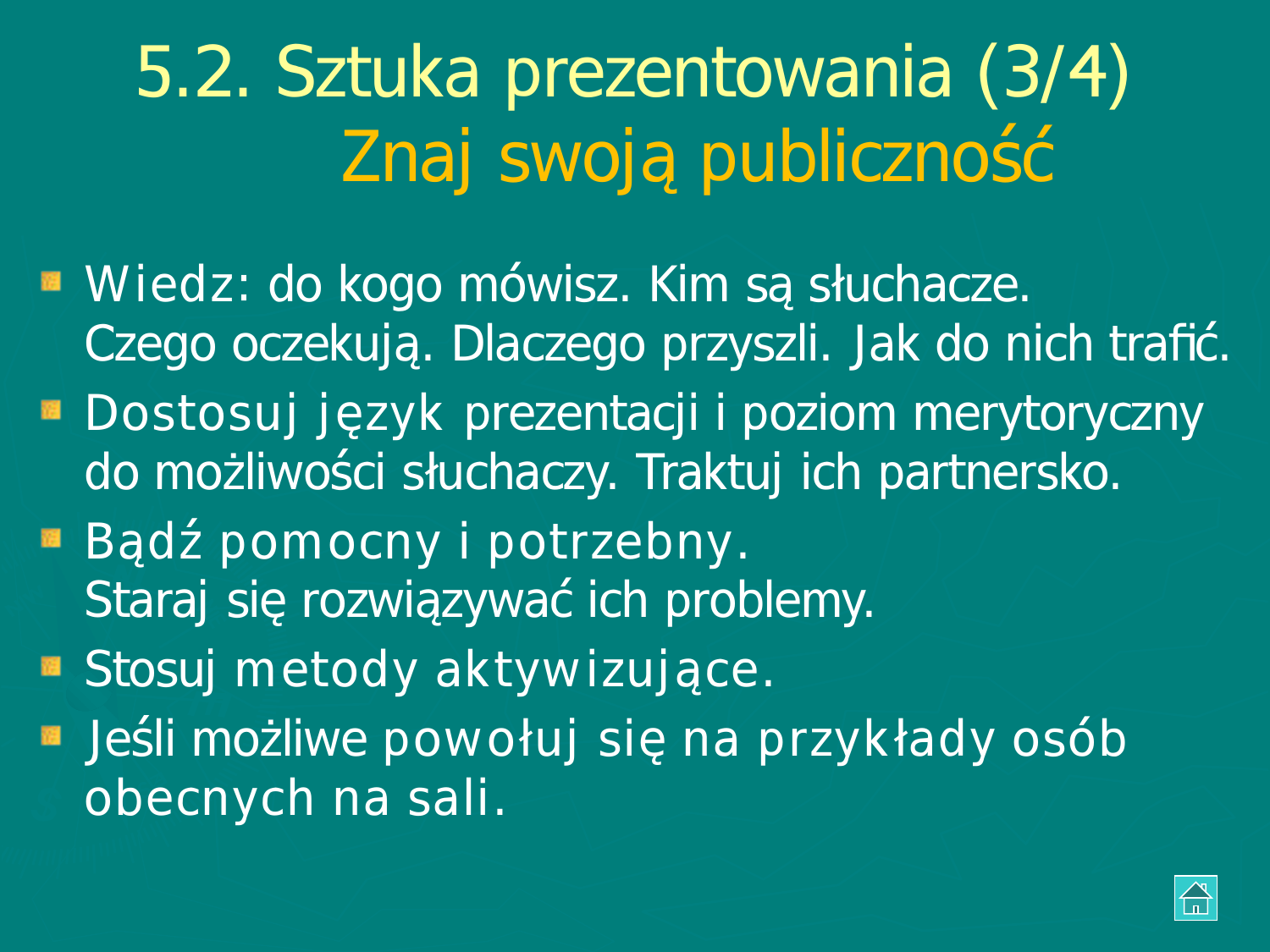

# 5.2. Sztuka prezentowania (3/4) Znaj swoją publiczność
Wiedz: do kogo mówisz. Kim są słuchacze.
Czego oczekują. Dlaczego przyszli. Jak do nich trafić.
Dostosuj język prezentacji i poziom merytoryczny do możliwości słuchaczy. Traktuj ich partnersko.
Bądź pomocny i potrzebny.
Staraj się rozwiązywać ich problemy.
Stosuj metody aktywizujące.
Jeśli możliwe powołuj się na przykłady osób obecnych na sali.